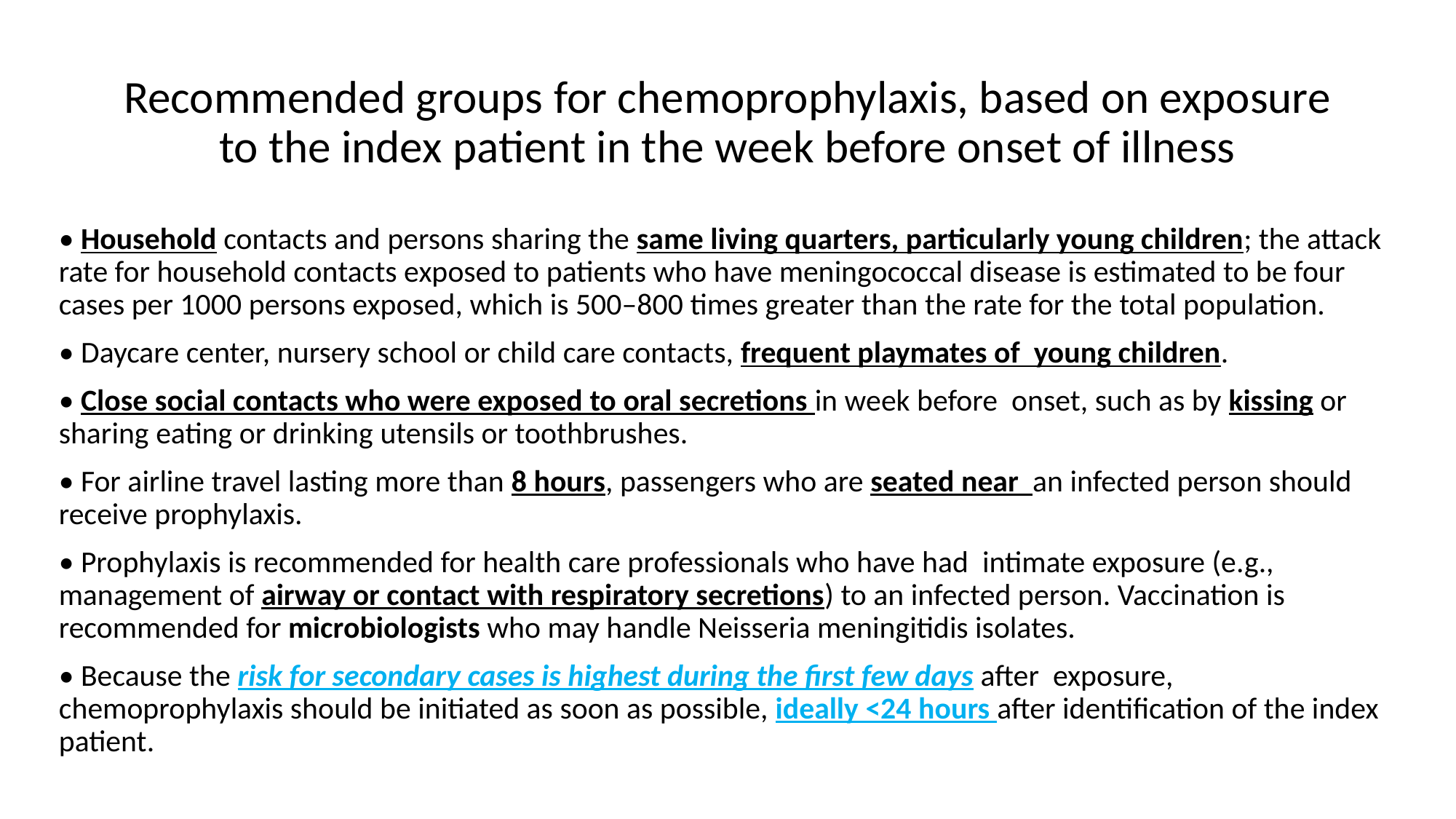

# Recommended groups for chemoprophylaxis, based on exposure to the index patient in the week before onset of illness
• Household contacts and persons sharing the same living quarters, particularly young children; the attack rate for household contacts exposed to patients who have meningococcal disease is estimated to be four cases per 1000 persons exposed, which is 500–800 times greater than the rate for the total population.
• Daycare center, nursery school or child care contacts, frequent playmates of  young children.
• Close social contacts who were exposed to oral secretions in week before  onset, such as by kissing or sharing eating or drinking utensils or toothbrushes.
• For airline travel lasting more than 8 hours, passengers who are seated near  an infected person should receive prophylaxis.
• Prophylaxis is recommended for health care professionals who have had  intimate exposure (e.g., management of airway or contact with respiratory secretions) to an infected person. Vaccination is recommended for microbiologists who may handle Neisseria meningitidis isolates.
• Because the risk for secondary cases is highest during the first few days after  exposure, chemoprophylaxis should be initiated as soon as possible, ideally <24 hours after identification of the index patient.